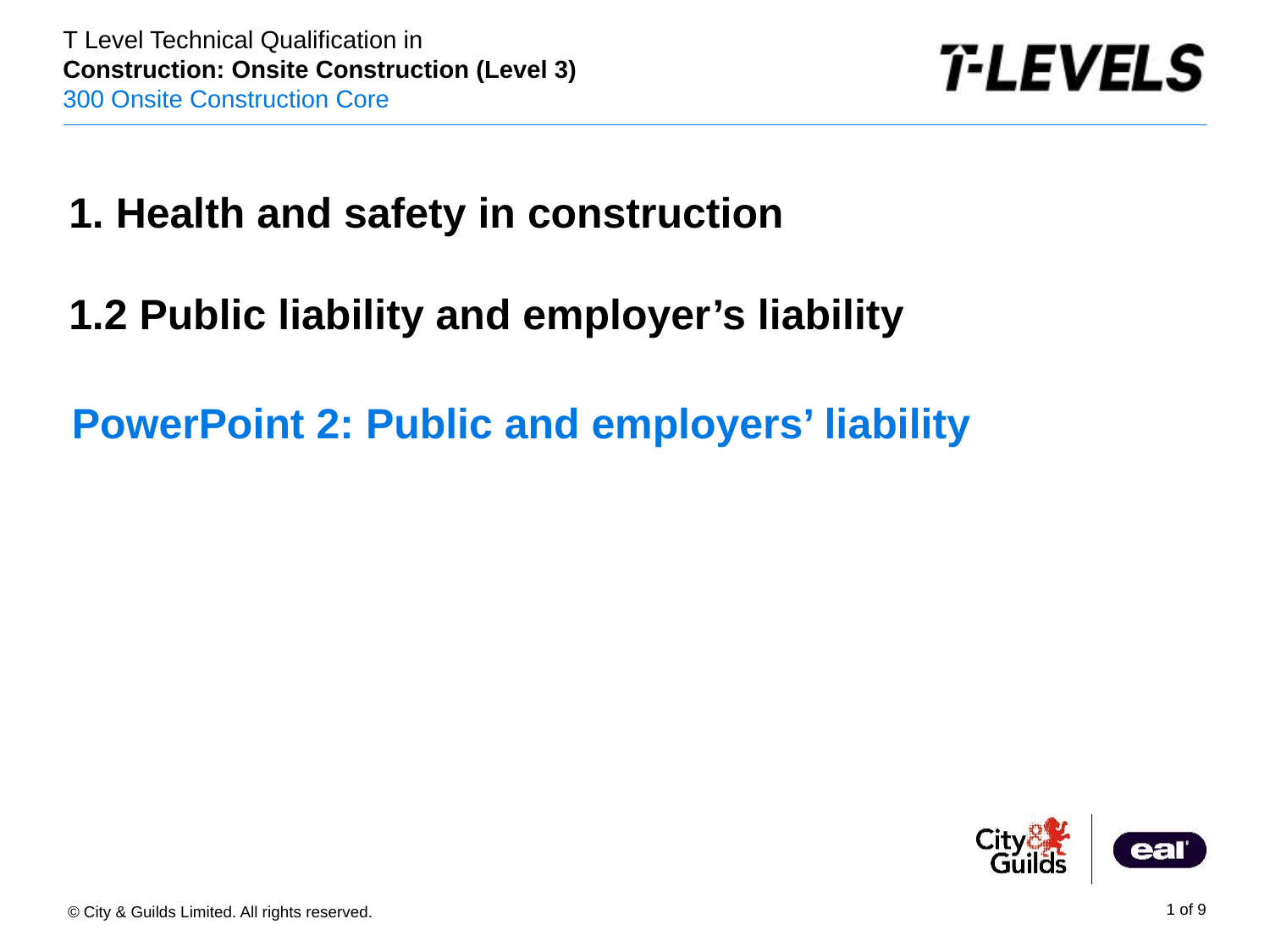

1. Health and safety in construction

1.2 Public liability and employer’s liability

# PowerPoint 2: Public and employers’ liability